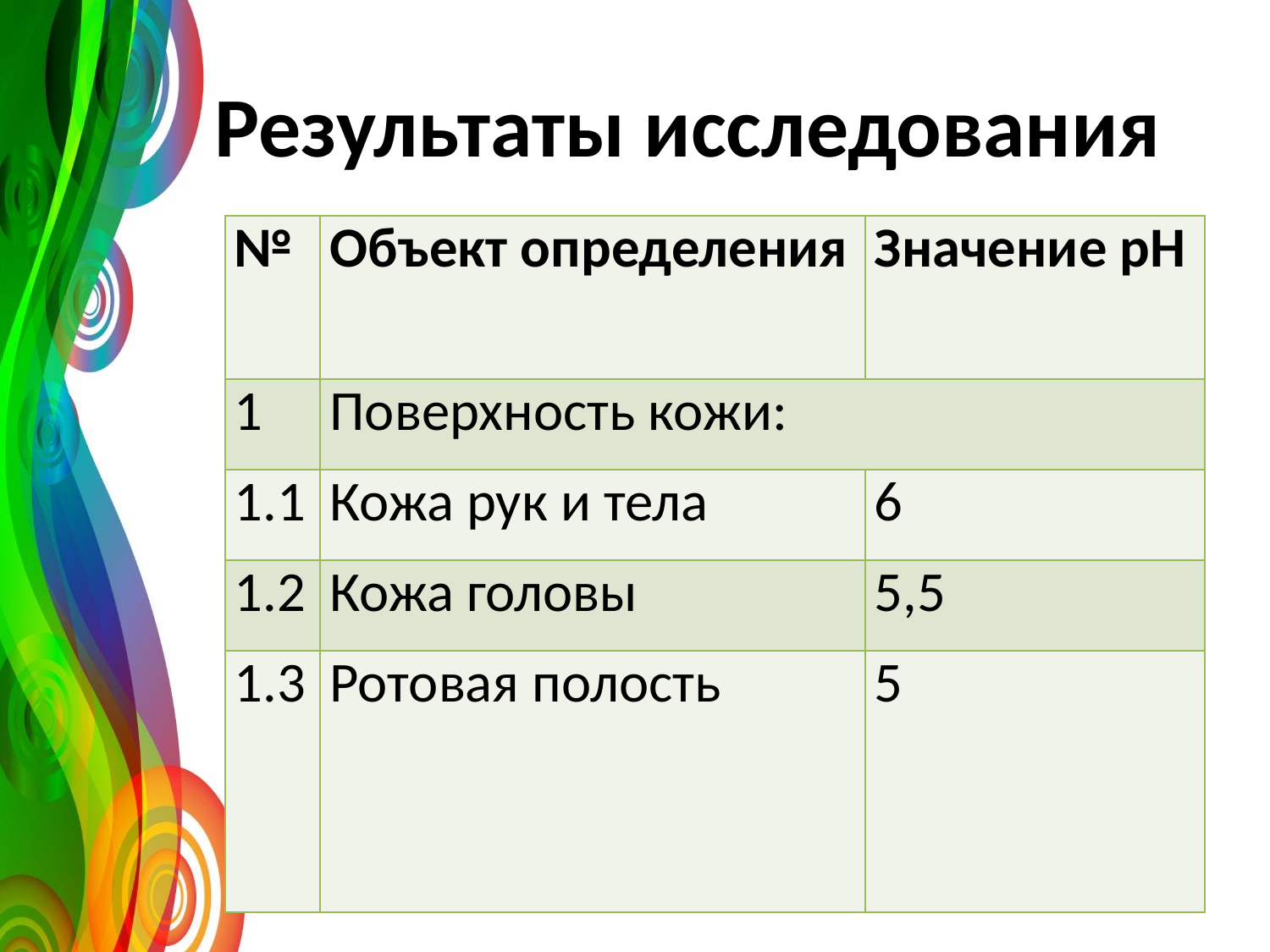

# Результаты исследования
| № | Объект определения | Значение рН |
| --- | --- | --- |
| 1 | Поверхность кожи: |  |
| 1.1 | Кожа рук и тела | 6 |
| 1.2 | Кожа головы | 5,5 |
| 1.3 | Ротовая полость | 5 |